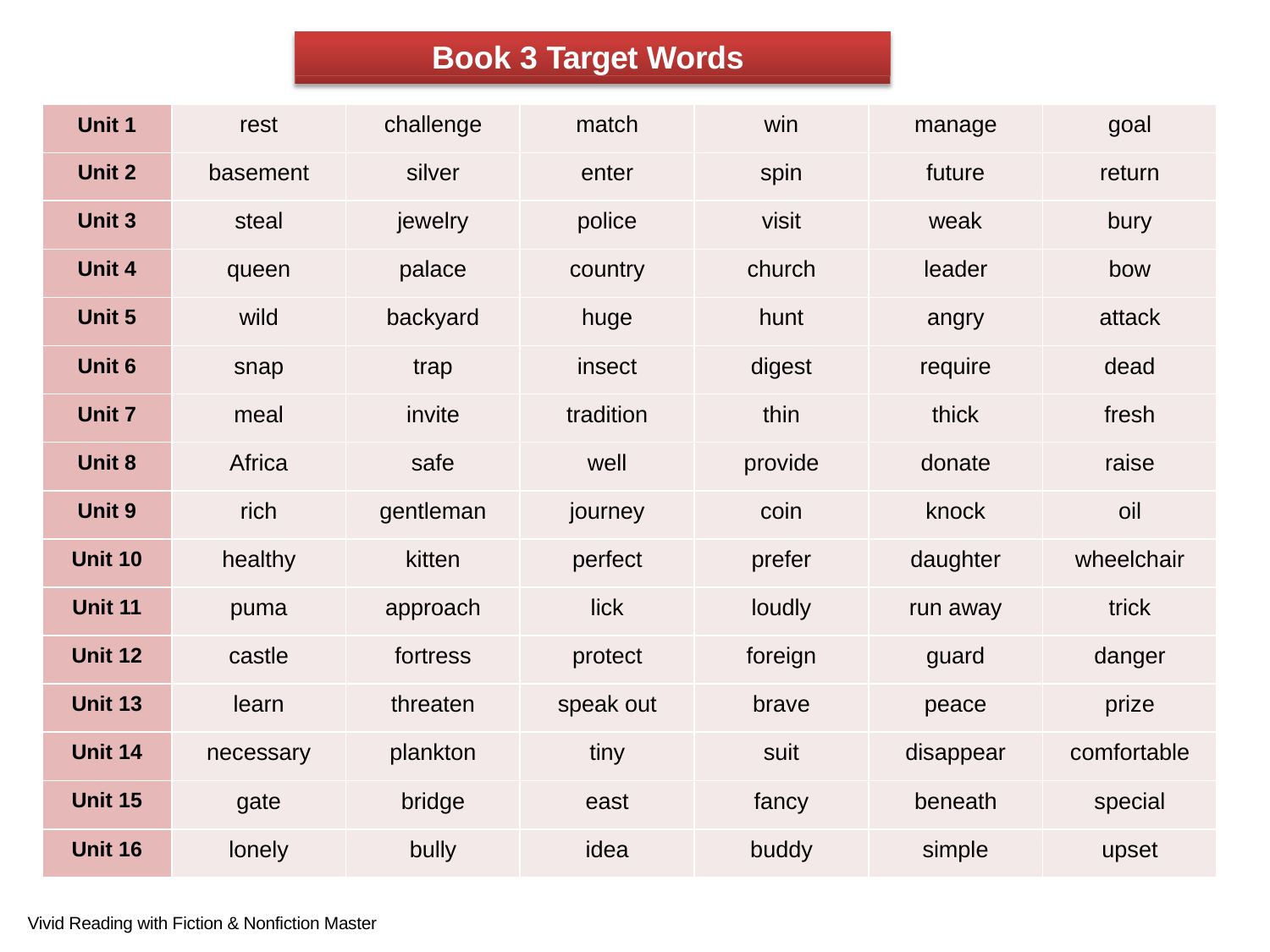

Book 3 Target Words
| Unit 1 | rest | challenge | match | win | manage | goal |
| --- | --- | --- | --- | --- | --- | --- |
| Unit 2 | basement | silver | enter | spin | future | return |
| Unit 3 | steal | jewelry | police | visit | weak | bury |
| Unit 4 | queen | palace | country | church | leader | bow |
| Unit 5 | wild | backyard | huge | hunt | angry | attack |
| Unit 6 | snap | trap | insect | digest | require | dead |
| Unit 7 | meal | invite | tradition | thin | thick | fresh |
| Unit 8 | Africa | safe | well | provide | donate | raise |
| Unit 9 | rich | gentleman | journey | coin | knock | oil |
| Unit 10 | healthy | kitten | perfect | prefer | daughter | wheelchair |
| Unit 11 | puma | approach | lick | loudly | run away | trick |
| Unit 12 | castle | fortress | protect | foreign | guard | danger |
| Unit 13 | learn | threaten | speak out | brave | peace | prize |
| Unit 14 | necessary | plankton | tiny | suit | disappear | comfortable |
| Unit 15 | gate | bridge | east | fancy | beneath | special |
| Unit 16 | lonely | bully | idea | buddy | simple | upset |
Vivid Reading with Fiction & Nonfiction Master